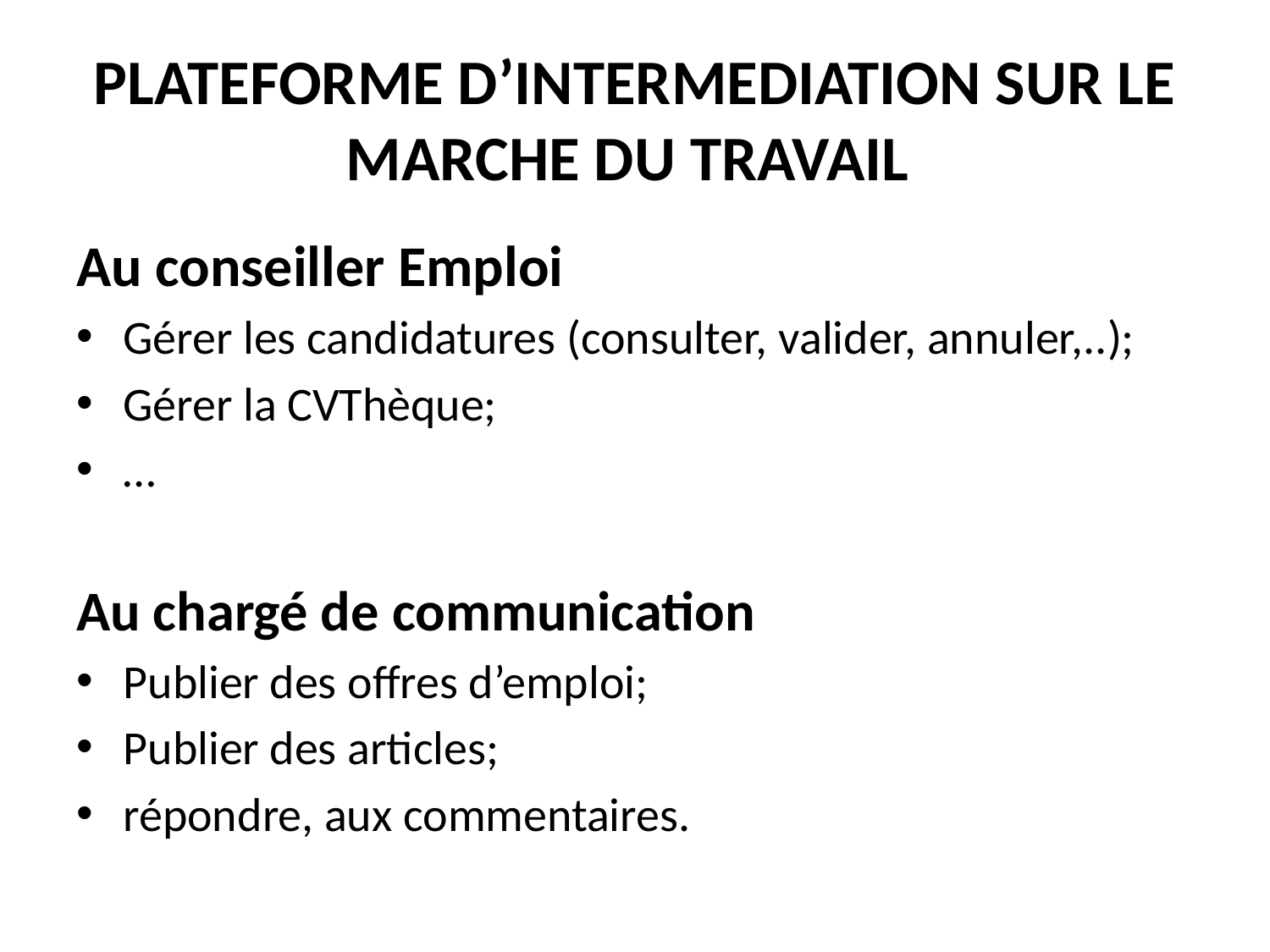

# PLATEFORME D’INTERMEDIATION SUR LE MARCHE DU TRAVAIL
Au conseiller Emploi
Gérer les candidatures (consulter, valider, annuler,..);
Gérer la CVThèque;
…

Au chargé de communication
Publier des offres d’emploi;
Publier des articles;
répondre, aux commentaires.